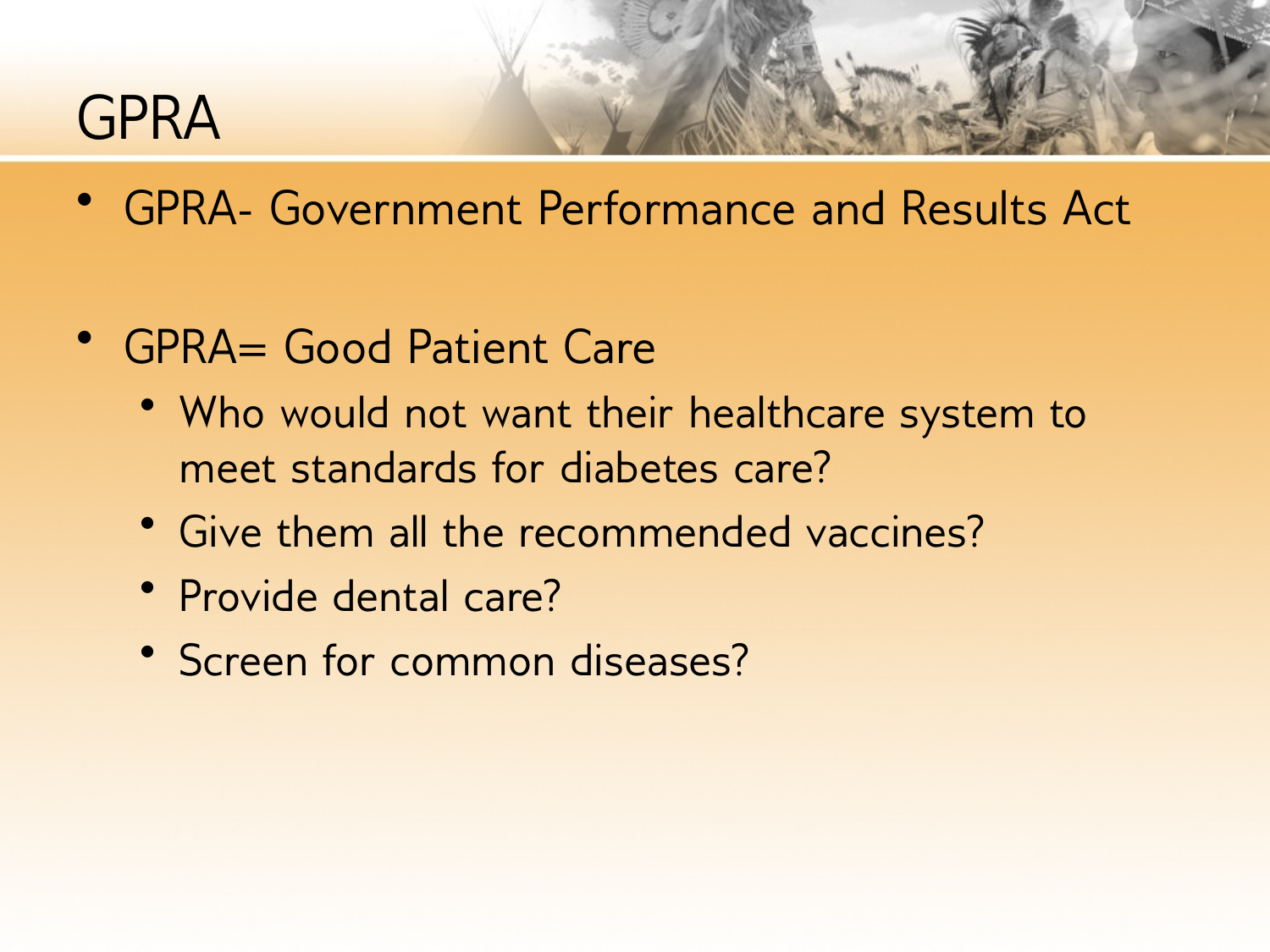

# GPRA
GPRA- Government Performance and Results Act

GPRA= Good Patient Care
Who would not want their healthcare system to meet standards for diabetes care?
Give them all the recommended vaccines?
Provide dental care?
Screen for common diseases?